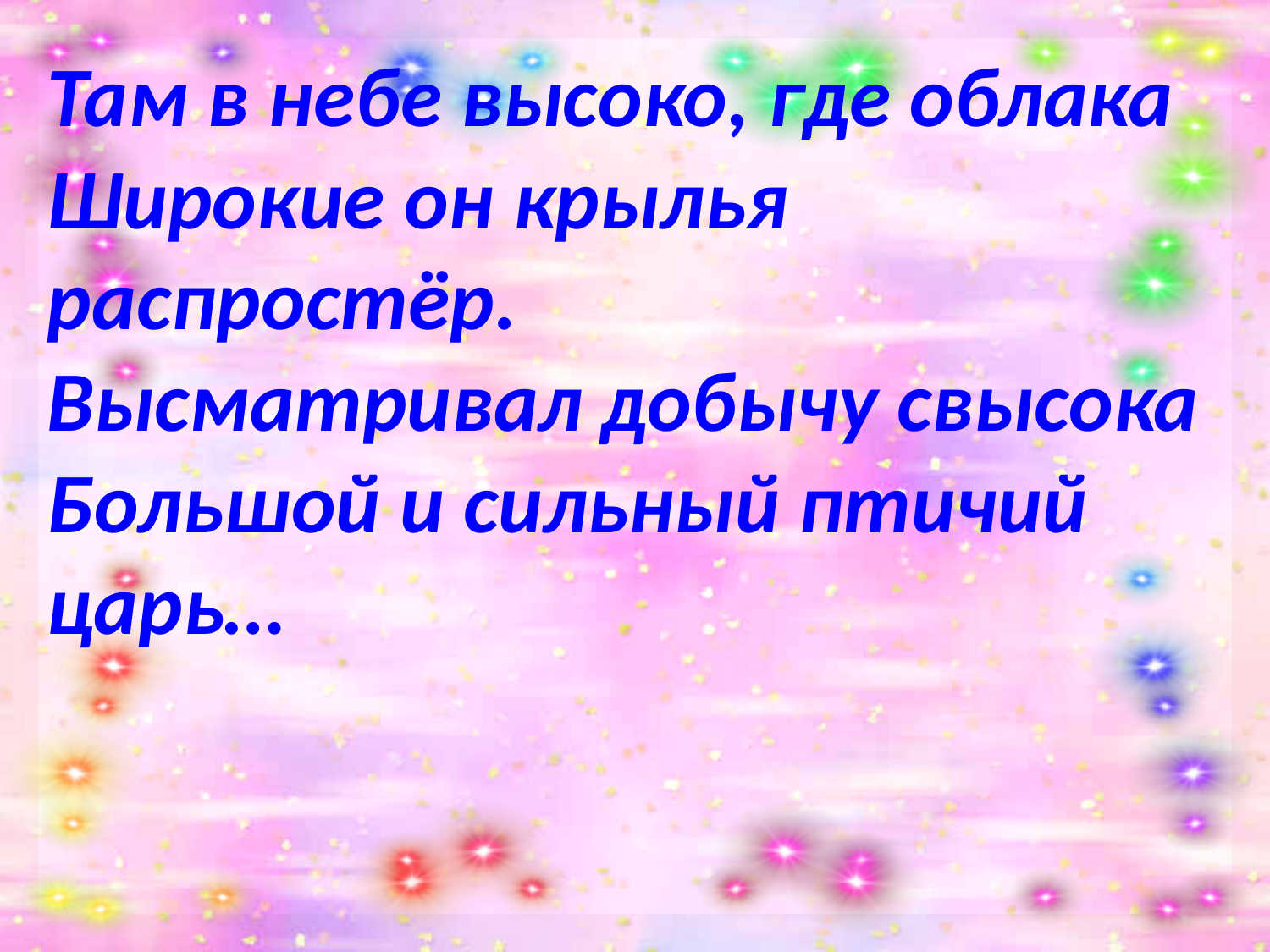

Там в небе высоко, где облака
Широкие он крылья распростёр.
Высматривал добычу свысока
Большой и сильный птичий царь…